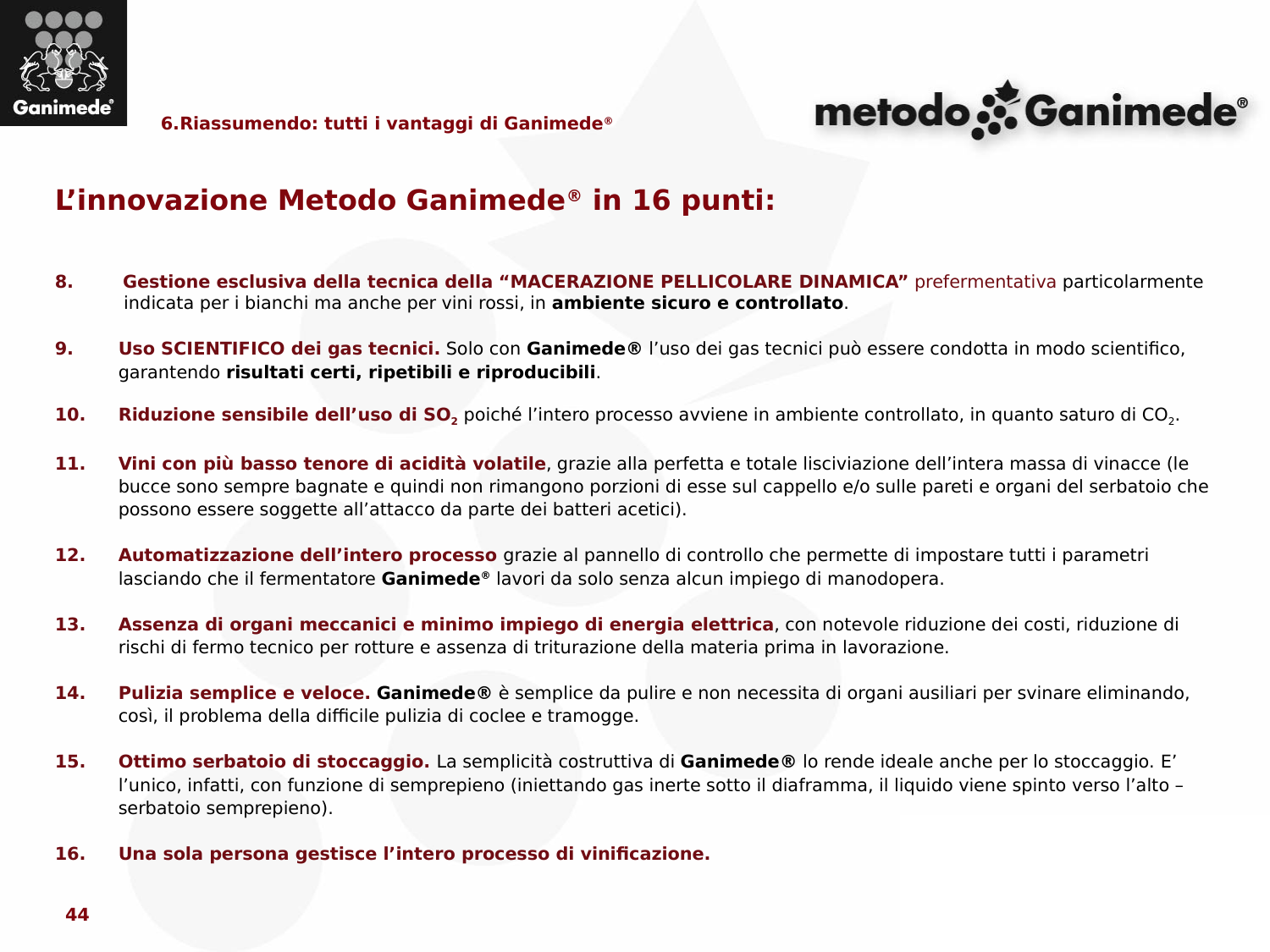

6.Riassumendo: tutti i vantaggi di Ganimede®
L’innovazione Metodo Ganimede® in 16 punti:
8.        Gestione esclusiva della tecnica della “MACERAZIONE PELLICOLARE DINAMICA” prefermentativa particolarmente
 indicata per i bianchi ma anche per vini rossi, in ambiente sicuro e controllato.

9.	Uso SCIENTIFICO dei gas tecnici. Solo con Ganimede® l’uso dei gas tecnici può essere condotta in modo scientifico, garantendo risultati certi, ripetibili e riproducibili.

10.	Riduzione sensibile dell’uso di SO2 poiché l’intero processo avviene in ambiente controllato, in quanto saturo di CO2.

11.	Vini con più basso tenore di acidità volatile, grazie alla perfetta e totale lisciviazione dell’intera massa di vinacce (le bucce sono sempre bagnate e quindi non rimangono porzioni di esse sul cappello e/o sulle pareti e organi del serbatoio che possono essere soggette all’attacco da parte dei batteri acetici).

12.	Automatizzazione dell’intero processo grazie al pannello di controllo che permette di impostare tutti i parametri lasciando che il fermentatore Ganimede® lavori da solo senza alcun impiego di manodopera.

13.	Assenza di organi meccanici e minimo impiego di energia elettrica, con notevole riduzione dei costi, riduzione di rischi di fermo tecnico per rotture e assenza di triturazione della materia prima in lavorazione.

14.	Pulizia semplice e veloce. Ganimede® è semplice da pulire e non necessita di organi ausiliari per svinare eliminando, così, il problema della difficile pulizia di coclee e tramogge.

15.	Ottimo serbatoio di stoccaggio. La semplicità costruttiva di Ganimede® lo rende ideale anche per lo stoccaggio. E’ l’unico, infatti, con funzione di semprepieno (iniettando gas inerte sotto il diaframma, il liquido viene spinto verso l’alto – serbatoio semprepieno).

16.	Una sola persona gestisce l’intero processo di vinificazione.

44